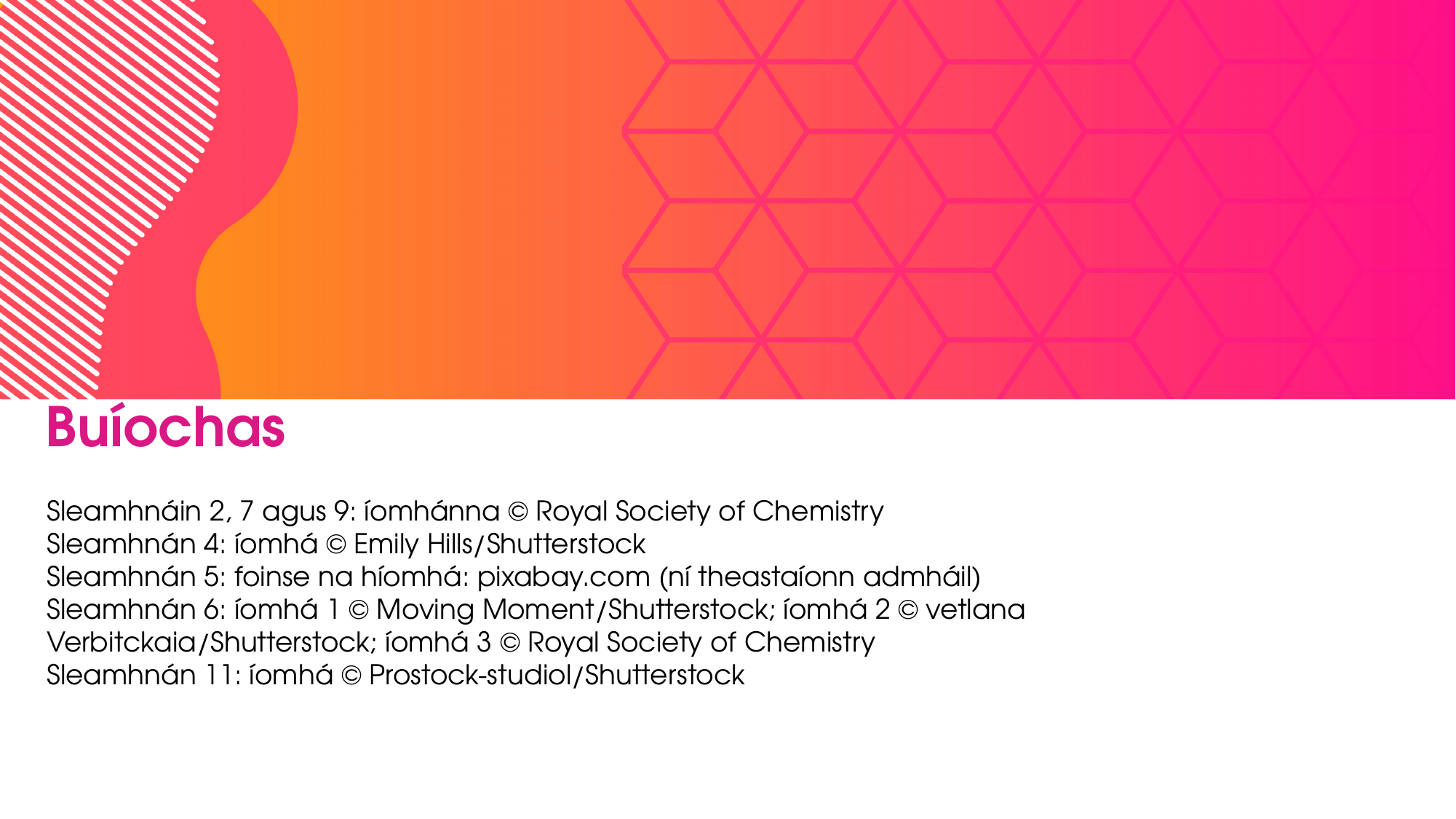

Buíochas

Sleamhnáin 2, 7 agus 9: íomhánna © Royal Society of Chemistry
Sleamhnán 4: íomhá © Emily Hills/Shutterstock
Sleamhnán 5: foinse na híomhá: pixabay.com (ní theastaíonn admháil)
Sleamhnán 6: íomhá 1 © Moving Moment/Shutterstock; íomhá 2 © vetlana Verbitckaia/Shutterstock; íomhá 3 © Royal Society of Chemistry
Sleamhnán 11: íomhá © Prostock-studiol/Shutterstock